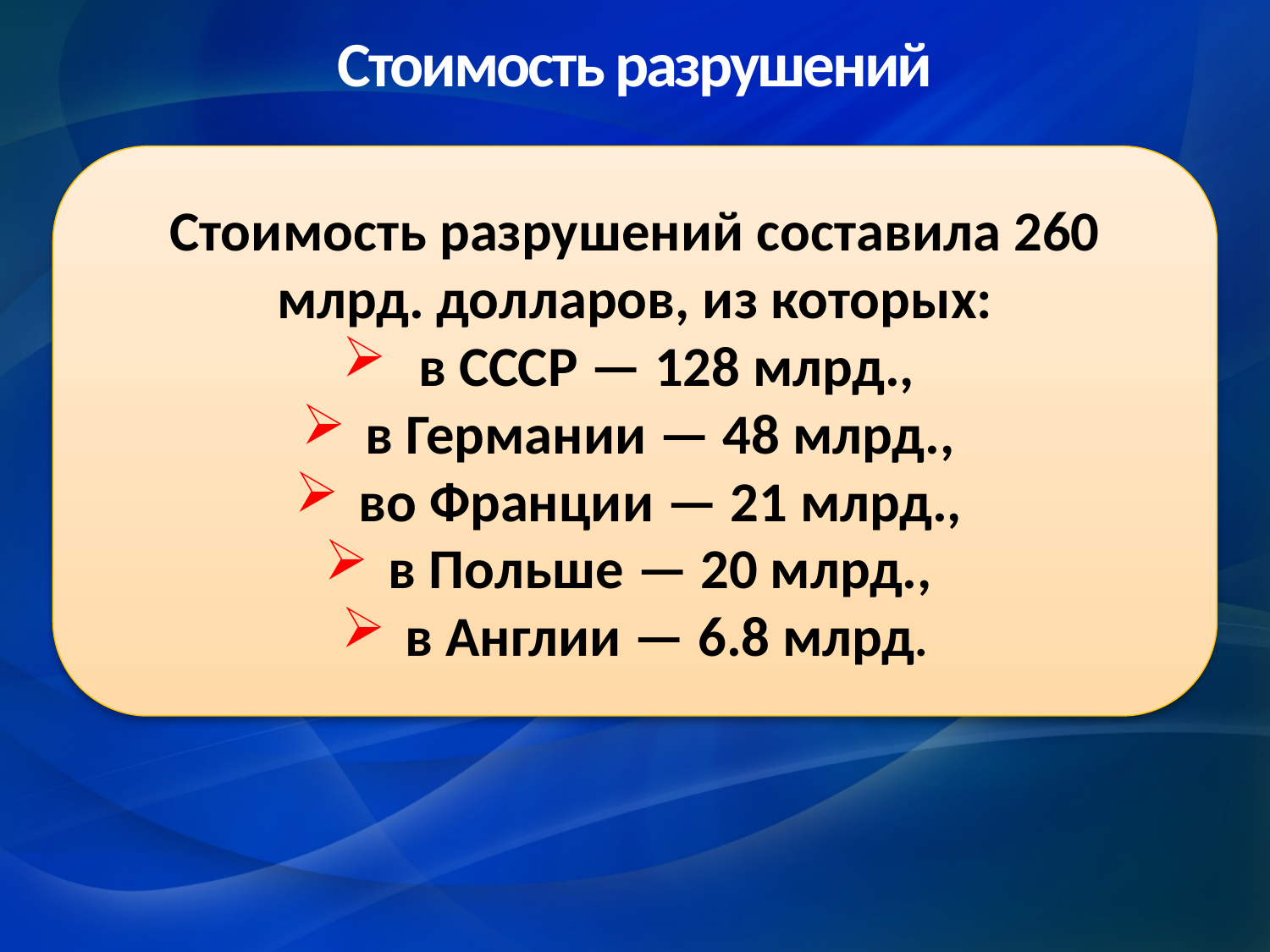

# Стоимость разрушений
Стоимость разрушений составила 260 млрд. долларов, из которых:
 в СССР — 128 млрд.,
в Германии — 48 млрд.,
во Франции — 21 млрд.,
в Польше — 20 млрд.,
в Англии — 6.8 млрд.